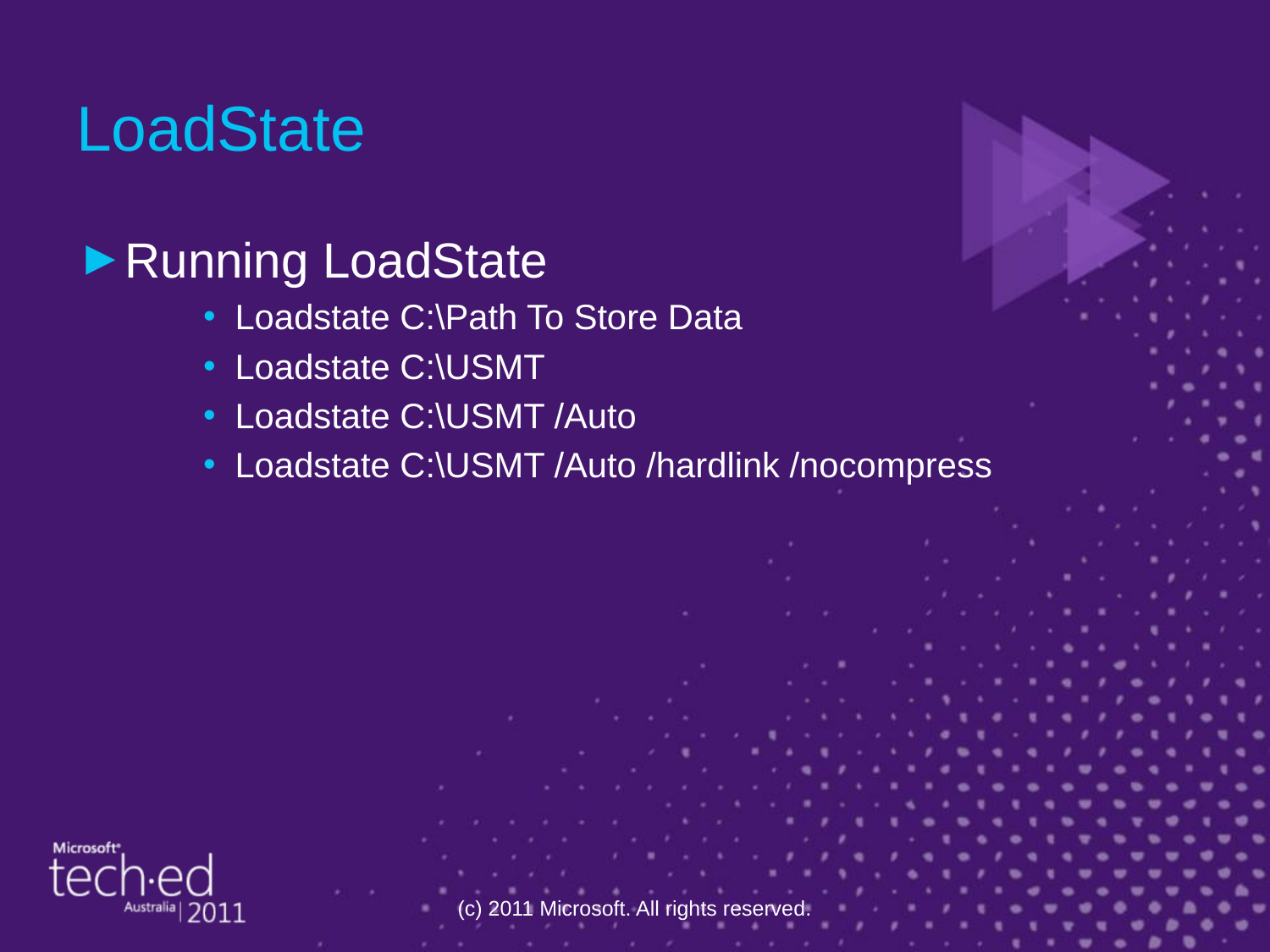

# LoadState
Running LoadState
Loadstate C:\Path To Store Data
Loadstate C:\USMT
Loadstate C:\USMT /Auto
Loadstate C:\USMT /Auto /hardlink /nocompress
(c) 2011 Microsoft. All rights reserved.